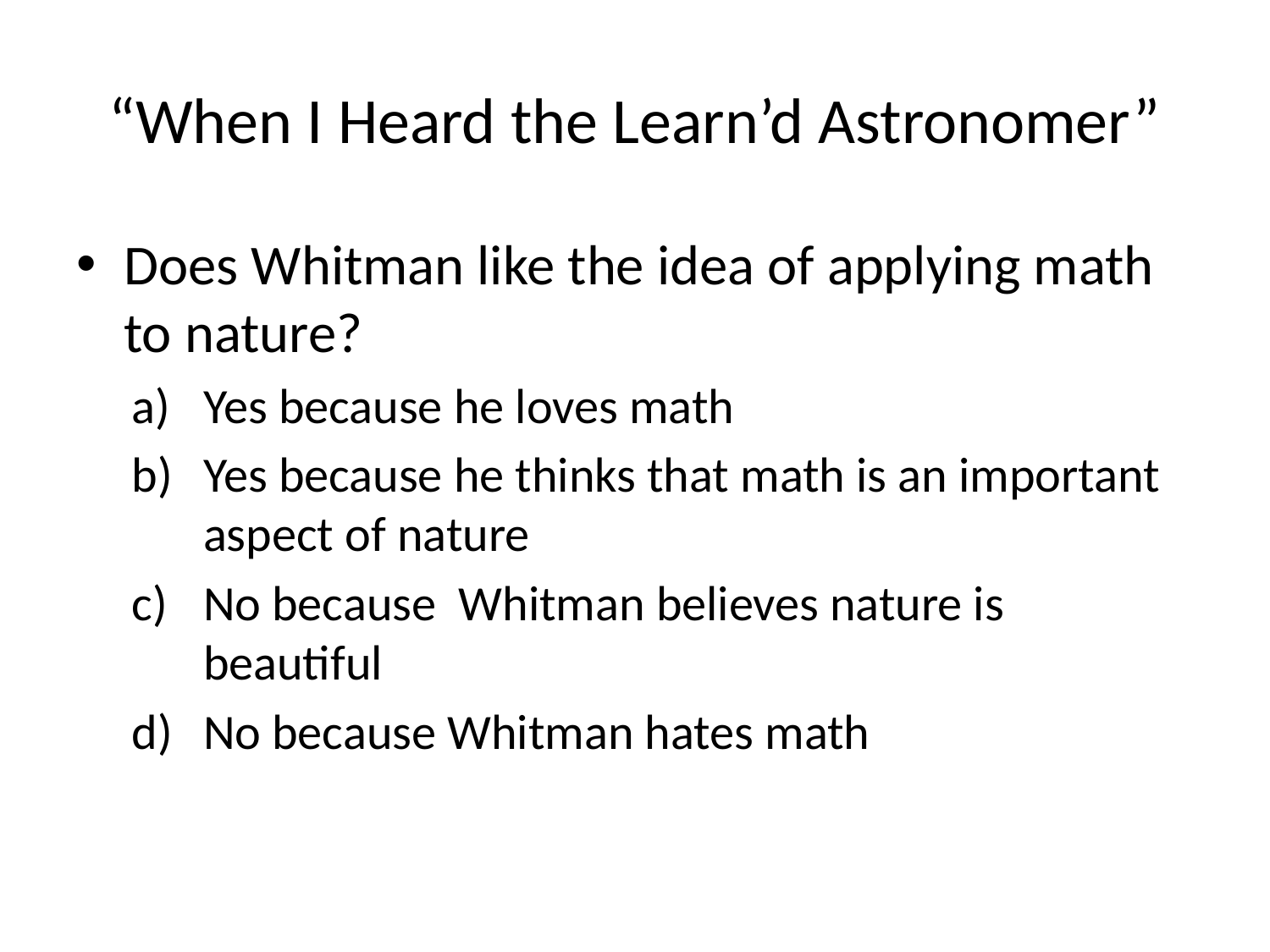

# “When I Heard the Learn’d Astronomer”
Does Whitman like the idea of applying math to nature?
Yes because he loves math
Yes because he thinks that math is an important aspect of nature
No because  Whitman believes nature is beautiful
No because Whitman hates math